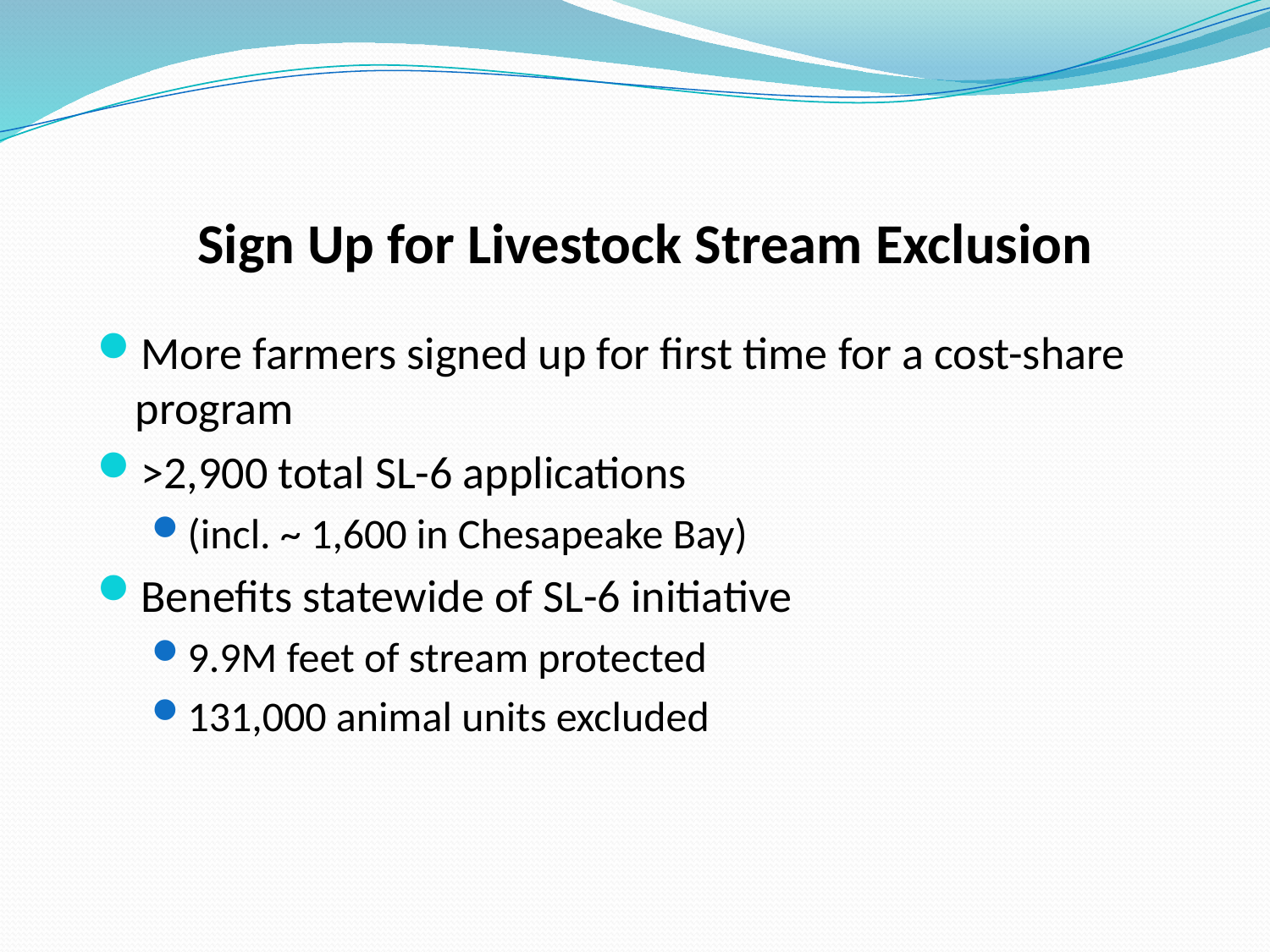

# Sign Up for Livestock Stream Exclusion
More farmers signed up for first time for a cost-share program
>2,900 total SL-6 applications
(incl. ~ 1,600 in Chesapeake Bay)
Benefits statewide of SL-6 initiative
9.9M feet of stream protected
131,000 animal units excluded